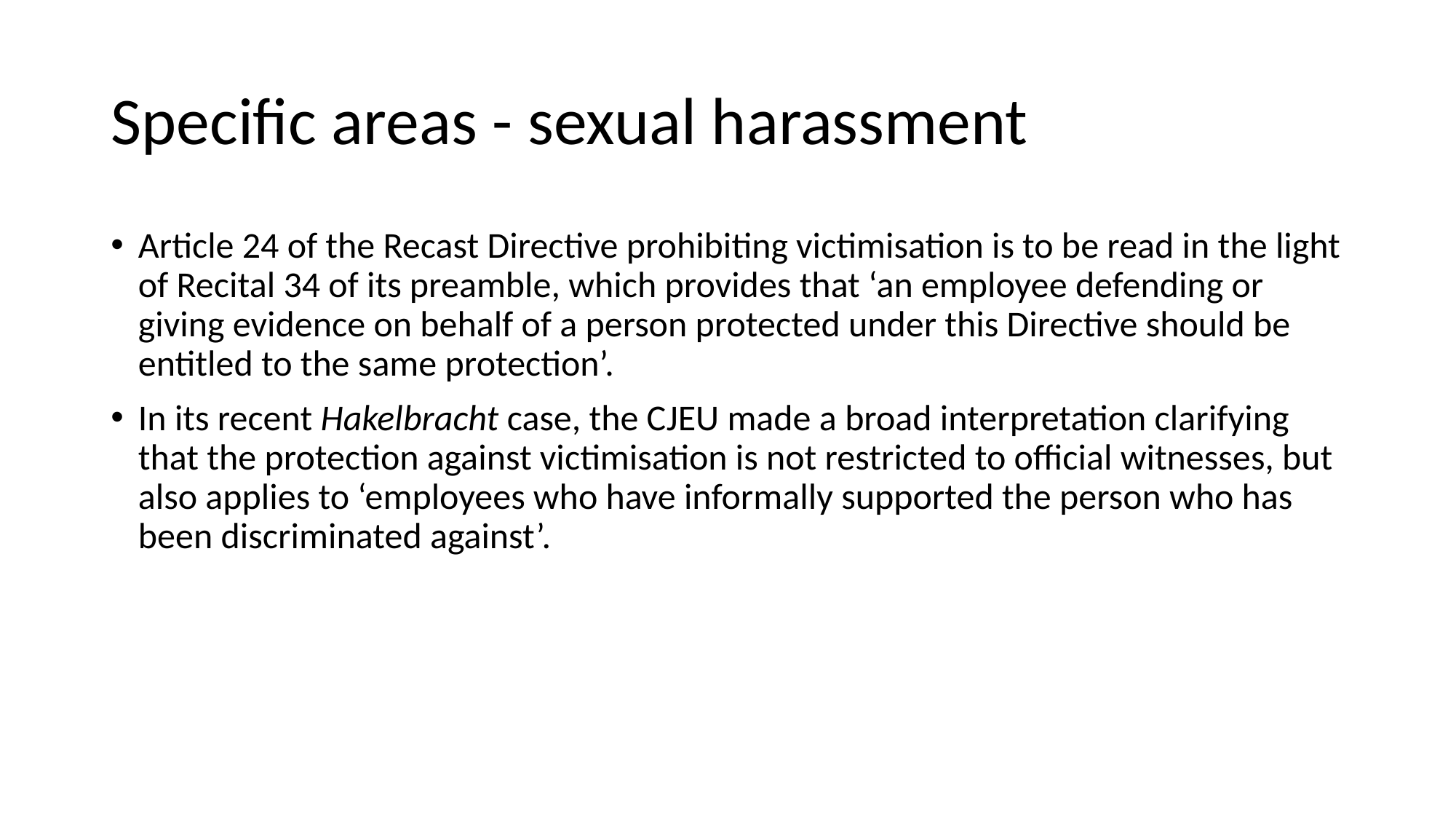

# Specific areas - sexual harassment
Article 24 of the Recast Directive prohibiting victimisation is to be read in the light of Recital 34 of its preamble, which provides that ‘an employee defending or giving evidence on behalf of a person protected under this Directive should be entitled to the same protection’.
In its recent Hakelbracht case, the CJEU made a broad interpretation clarifying that the protection against victimisation is not restricted to official witnesses, but also applies to ‘employees who have informally supported the person who has been discriminated against’.